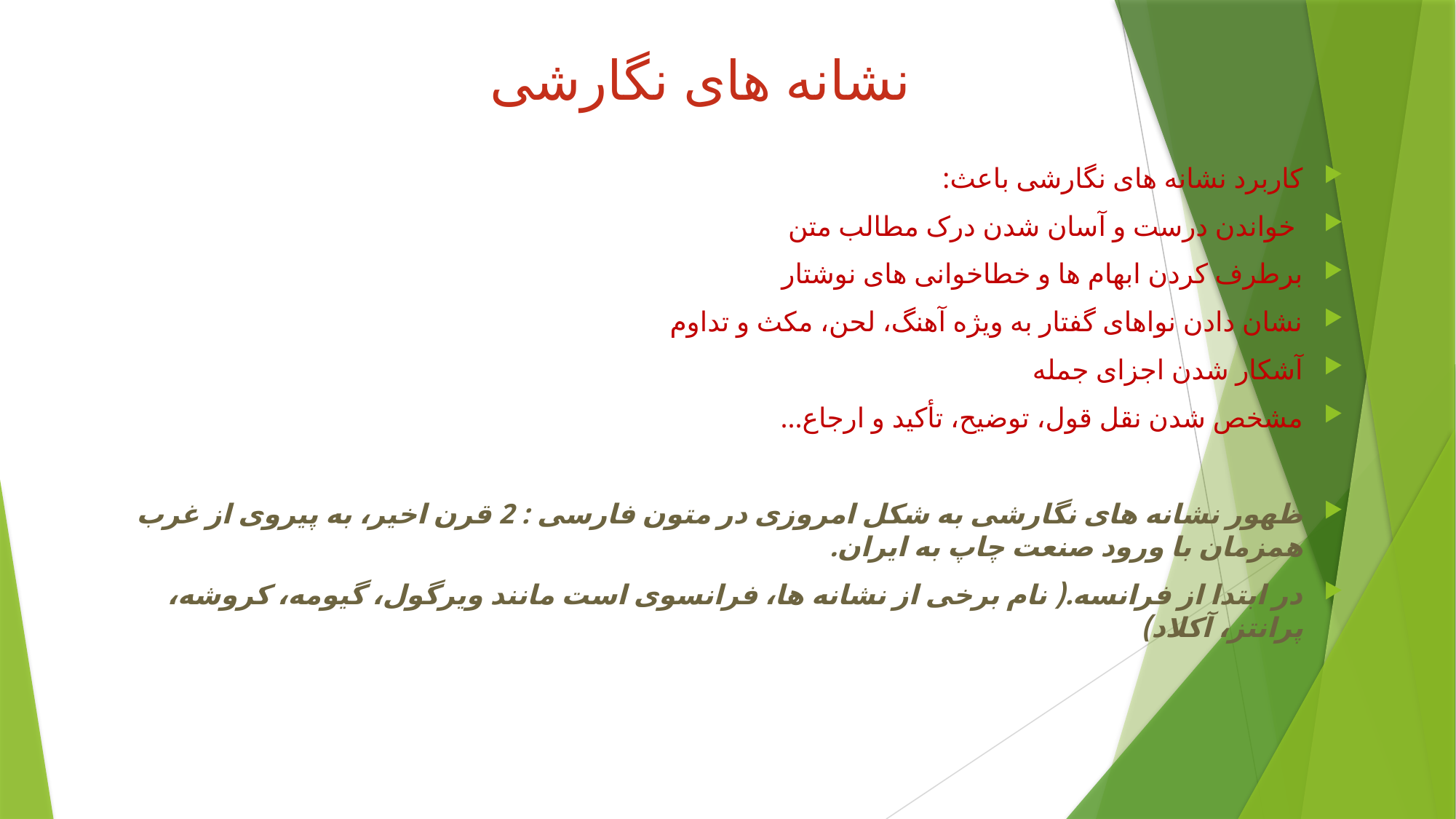

# نشانه های نگارشی
کاربرد نشانه های نگارشی باعث:
 خواندن درست و آسان شدن درک مطالب متن
برطرف کردن ابهام ها و خطاخوانی های نوشتار
نشان دادن نواهای گفتار به ویژه آهنگ، لحن، مکث و تداوم
آشکار شدن اجزای جمله
مشخص شدن نقل قول، توضیح، تأکید و ارجاع...

ظهور نشانه های نگارشی به شکل امروزی در متون فارسی : 2 قرن اخیر، به پیروی از غرب همزمان با ورود صنعت چاپ به ایران.
در ابتدا از فرانسه.( نام برخی از نشانه ها، فرانسوی است مانند ویرگول، گیومه، کروشه، پرانتز، آکلاد)